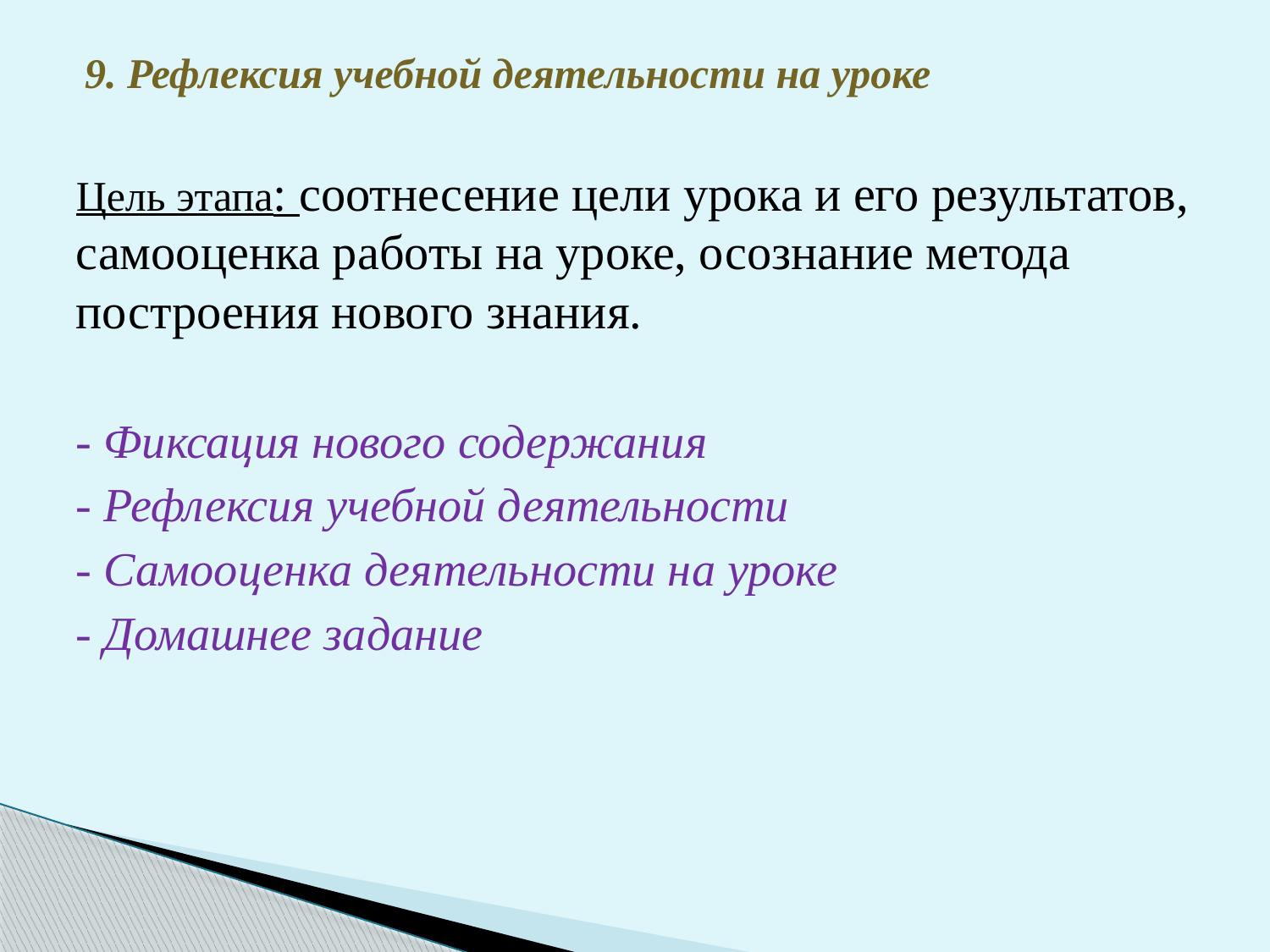

9. Рефлексия учебной деятельности на уроке

Цель этапа: соотнесение цели урока и его результатов, самооценка работы на уроке, осознание метода построения нового знания.

- Фиксация нового содержания
- Рефлексия учебной деятельности
- Самооценка деятельности на уроке
- Домашнее задание